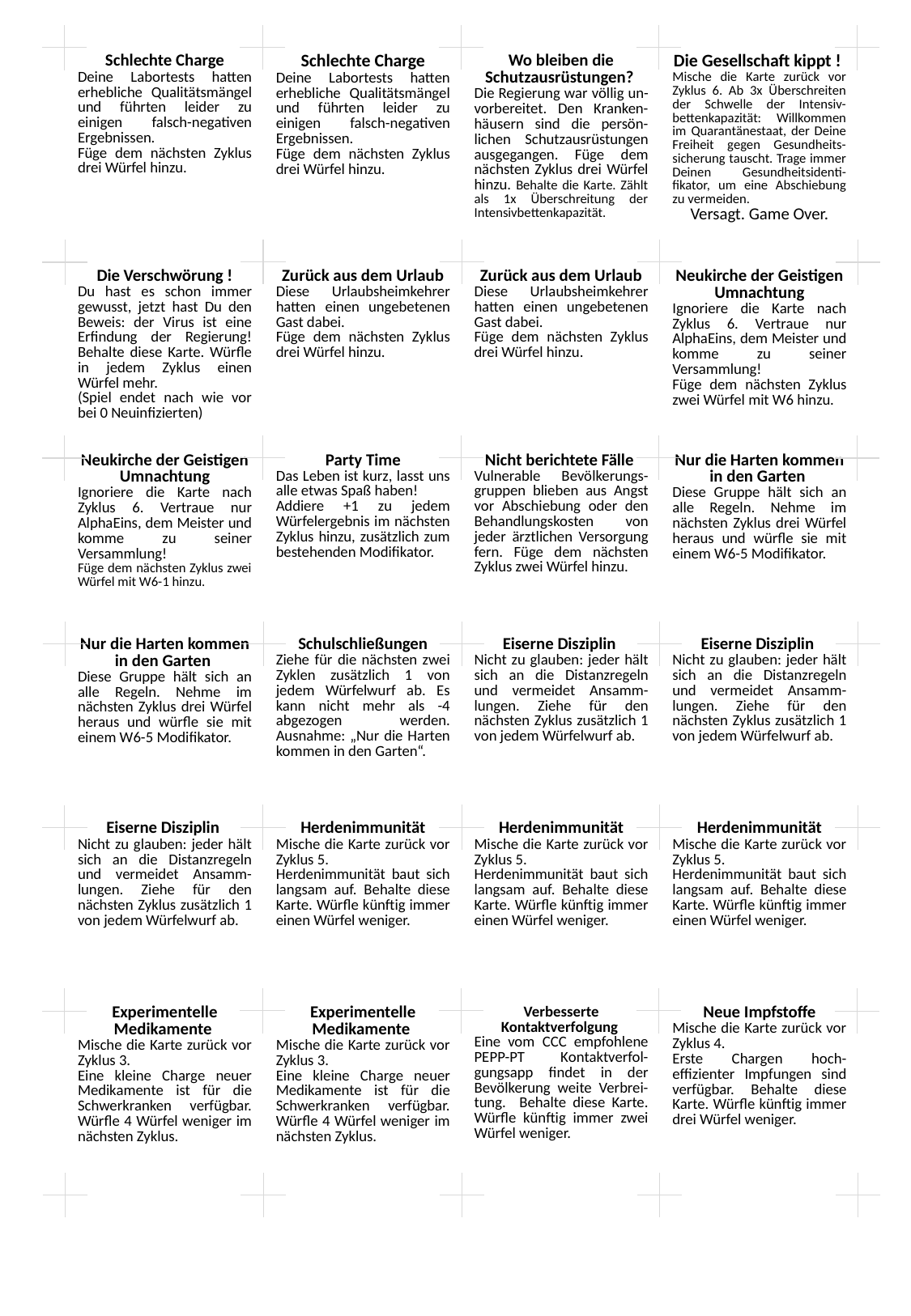

| Schlechte Charge Deine Labortests hatten erhebliche Qualitätsmängel und führten leider zu einigen falsch-negativen Ergebnissen. Füge dem nächsten Zyklus drei Würfel hinzu. | Schlechte Charge Deine Labortests hatten erhebliche Qualitätsmängel und führten leider zu einigen falsch-negativen Ergebnissen. Füge dem nächsten Zyklus drei Würfel hinzu. | Wo bleiben die Schutzausrüstungen? Die Regierung war völlig un-vorbereitet. Den Kranken-häusern sind die persön-lichen Schutzausrüstungen ausgegangen. Füge dem nächsten Zyklus drei Würfel hinzu. Behalte die Karte. Zählt als 1x Überschreitung der Intensivbettenkapazität. | Die Gesellschaft kippt ! Mische die Karte zurück vor Zyklus 6. Ab 3x Überschreiten der Schwelle der Intensiv-bettenkapazität: Willkommen im Quarantänestaat, der Deine Freiheit gegen Gesundheits-sicherung tauscht. Trage immer Deinen Gesundheitsidenti-fikator, um eine Abschiebung zu vermeiden. Versagt. Game Over. |
| --- | --- | --- | --- |
| Die Verschwörung ! Du hast es schon immer gewusst, jetzt hast Du den Beweis: der Virus ist eine Erfindung der Regierung! Behalte diese Karte. Würfle in jedem Zyklus einen Würfel mehr. (Spiel endet nach wie vor bei 0 Neuinfizierten) | Zurück aus dem Urlaub Diese Urlaubsheimkehrer hatten einen ungebetenen Gast dabei. Füge dem nächsten Zyklus drei Würfel hinzu. | Zurück aus dem Urlaub Diese Urlaubsheimkehrer hatten einen ungebetenen Gast dabei. Füge dem nächsten Zyklus drei Würfel hinzu. | Neukirche der Geistigen Umnachtung Ignoriere die Karte nach Zyklus 6. Vertraue nur AlphaEins, dem Meister und komme zu seiner Versammlung! Füge dem nächsten Zyklus zwei Würfel mit W6 hinzu. |
| Neukirche der Geistigen Umnachtung Ignoriere die Karte nach Zyklus 6. Vertraue nur AlphaEins, dem Meister und komme zu seiner Versammlung! Füge dem nächsten Zyklus zwei Würfel mit W6-1 hinzu. | Party Time Das Leben ist kurz, lasst uns alle etwas Spaß haben! Addiere +1 zu jedem Würfelergebnis im nächsten Zyklus hinzu, zusätzlich zum bestehenden Modifikator. | Nicht berichtete Fälle Vulnerable Bevölkerungs-gruppen blieben aus Angst vor Abschiebung oder den Behandlungskosten von jeder ärztlichen Versorgung fern. Füge dem nächsten Zyklus zwei Würfel hinzu. | Nur die Harten kommen in den Garten Diese Gruppe hält sich an alle Regeln. Nehme im nächsten Zyklus drei Würfel heraus und würfle sie mit einem W6-5 Modifikator. |
| Nur die Harten kommen in den Garten Diese Gruppe hält sich an alle Regeln. Nehme im nächsten Zyklus drei Würfel heraus und würfle sie mit einem W6-5 Modifikator. | Schulschließungen Ziehe für die nächsten zwei Zyklen zusätzlich 1 von jedem Würfelwurf ab. Es kann nicht mehr als -4 abgezogen werden. Ausnahme: „Nur die Harten kommen in den Garten“. | Eiserne Disziplin Nicht zu glauben: jeder hält sich an die Distanzregeln und vermeidet Ansamm-lungen. Ziehe für den nächsten Zyklus zusätzlich 1 von jedem Würfelwurf ab. | Eiserne Disziplin Nicht zu glauben: jeder hält sich an die Distanzregeln und vermeidet Ansamm-lungen. Ziehe für den nächsten Zyklus zusätzlich 1 von jedem Würfelwurf ab. |
| Eiserne Disziplin Nicht zu glauben: jeder hält sich an die Distanzregeln und vermeidet Ansamm-lungen. Ziehe für den nächsten Zyklus zusätzlich 1 von jedem Würfelwurf ab. | Herdenimmunität Mische die Karte zurück vor Zyklus 5. Herdenimmunität baut sich langsam auf. Behalte diese Karte. Würfle künftig immer einen Würfel weniger. | Herdenimmunität Mische die Karte zurück vor Zyklus 5. Herdenimmunität baut sich langsam auf. Behalte diese Karte. Würfle künftig immer einen Würfel weniger. | Herdenimmunität Mische die Karte zurück vor Zyklus 5. Herdenimmunität baut sich langsam auf. Behalte diese Karte. Würfle künftig immer einen Würfel weniger. |
| Experimentelle Medikamente Mische die Karte zurück vor Zyklus 3. Eine kleine Charge neuer Medikamente ist für die Schwerkranken verfügbar. Würfle 4 Würfel weniger im nächsten Zyklus. | Experimentelle Medikamente Mische die Karte zurück vor Zyklus 3. Eine kleine Charge neuer Medikamente ist für die Schwerkranken verfügbar. Würfle 4 Würfel weniger im nächsten Zyklus. | Verbesserte Kontaktverfolgung Eine vom CCC empfohlene PEPP-PT Kontaktverfol-gungsapp findet in der Bevölkerung weite Verbrei-tung. Behalte diese Karte. Würfle künftig immer zwei Würfel weniger. | Neue Impfstoffe Mische die Karte zurück vor Zyklus 4. Erste Chargen hoch-effizienter Impfungen sind verfügbar. Behalte diese Karte. Würfle künftig immer drei Würfel weniger. |